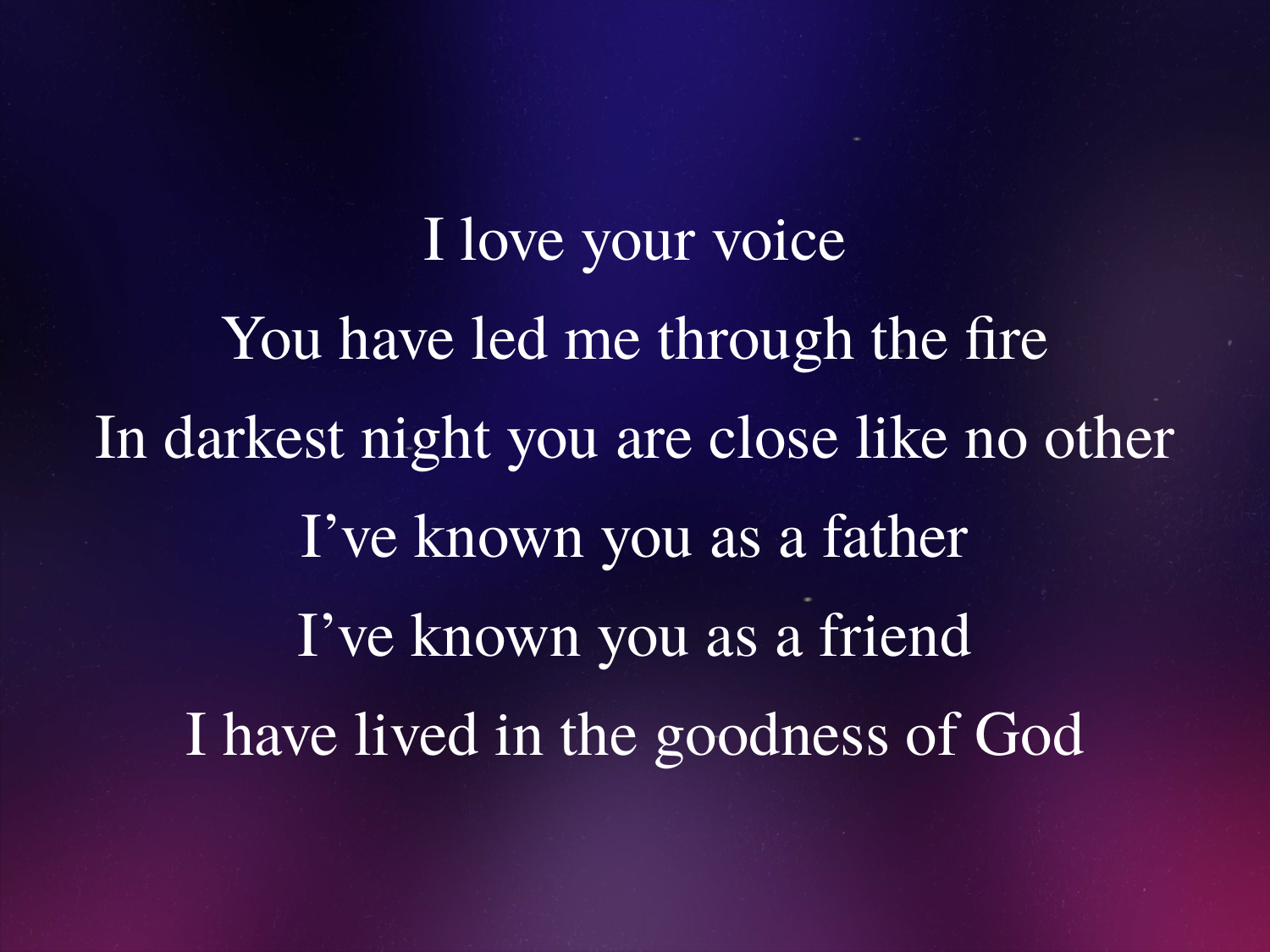

# I love your voice You have led me through the fire In darkest night you are close like no other I’ve known you as a father I’ve known you as a friend I have lived in the goodness of God